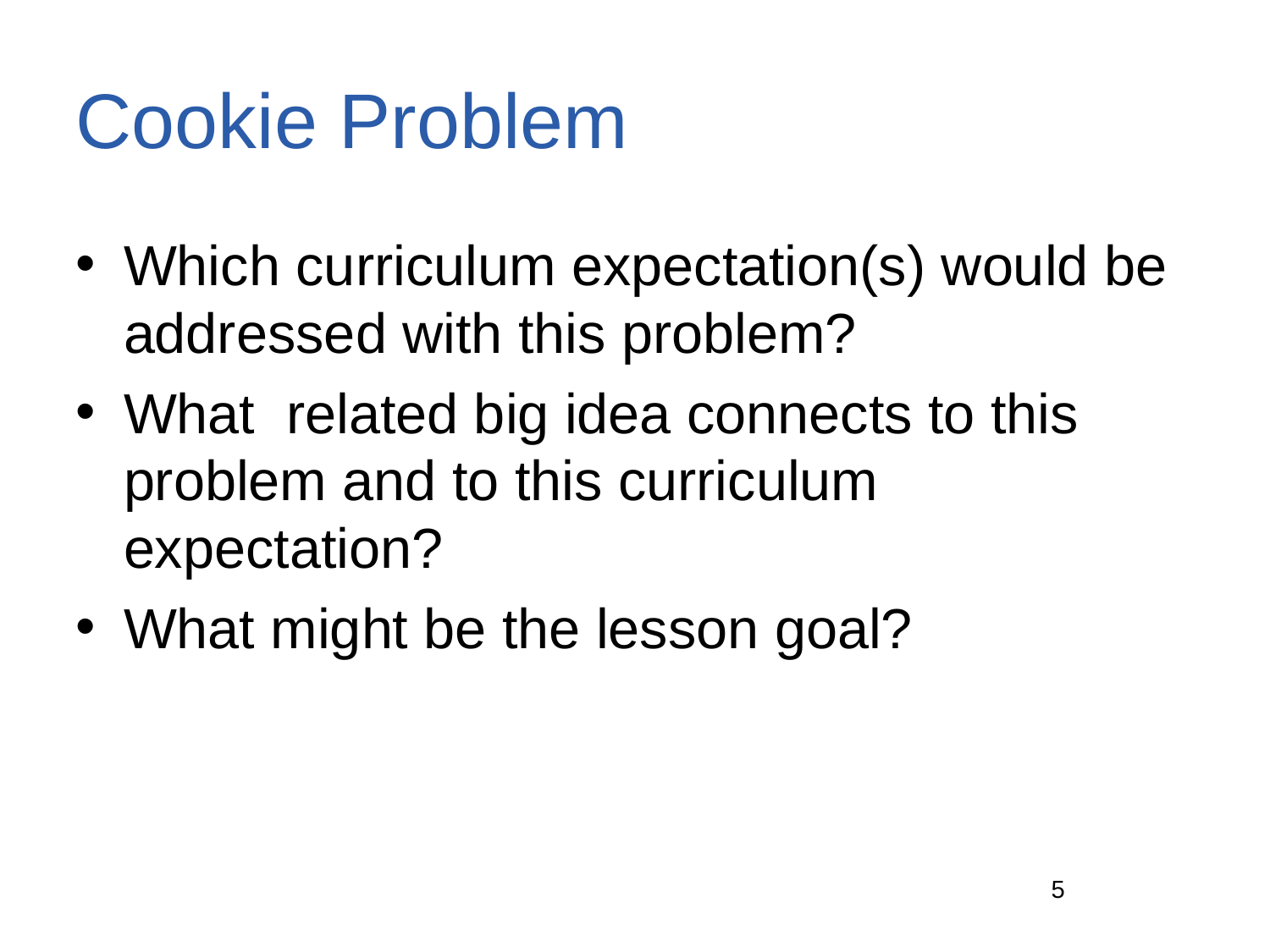

# Cookie Problem
Which curriculum expectation(s) would be addressed with this problem?
What  related big idea connects to this problem and to this curriculum expectation?
What might be the lesson goal?
5